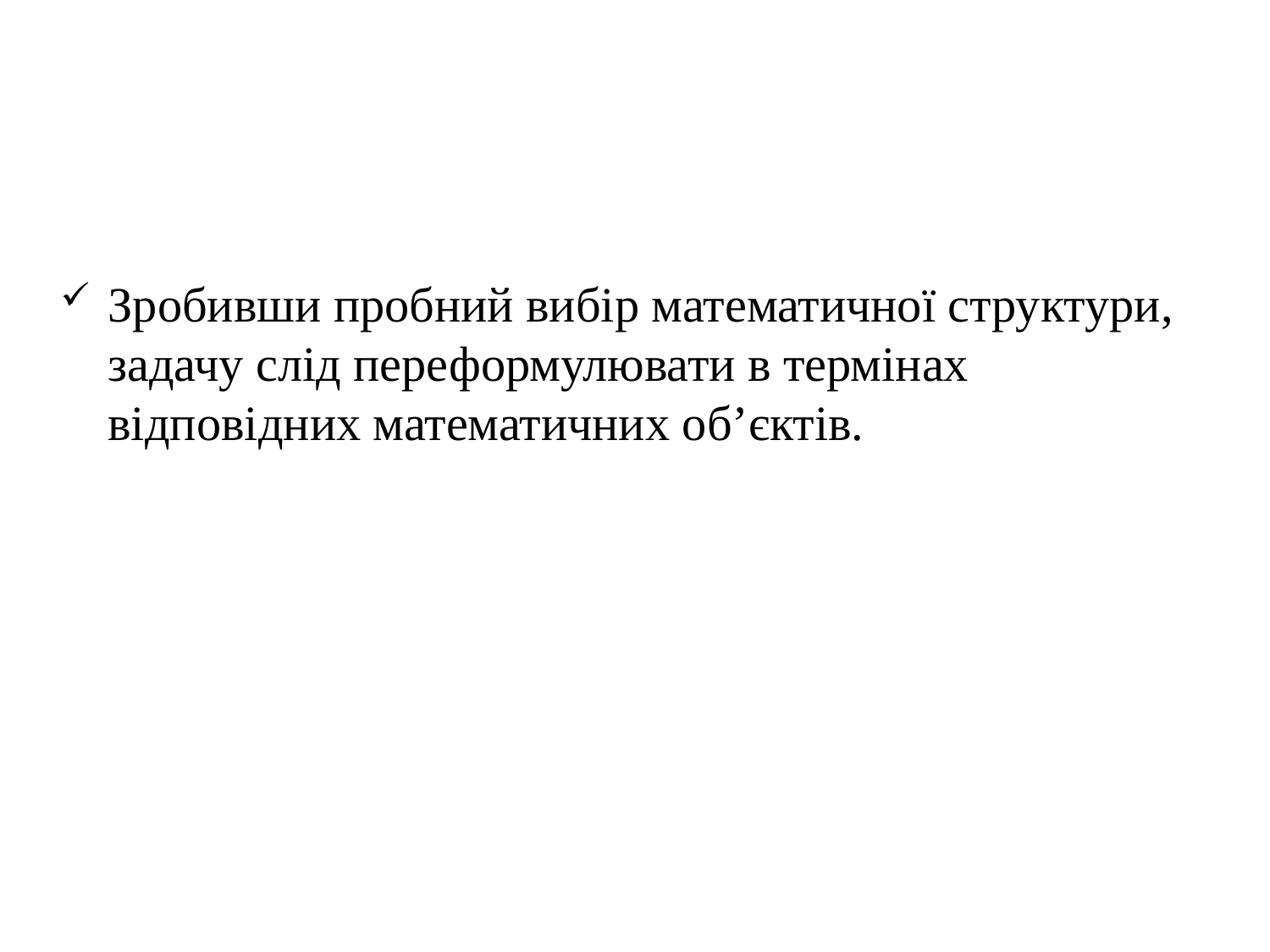

Зробивши пробний вибір математичної структури, задачу слід переформулювати в термінах відповідних математичних об’єктів.